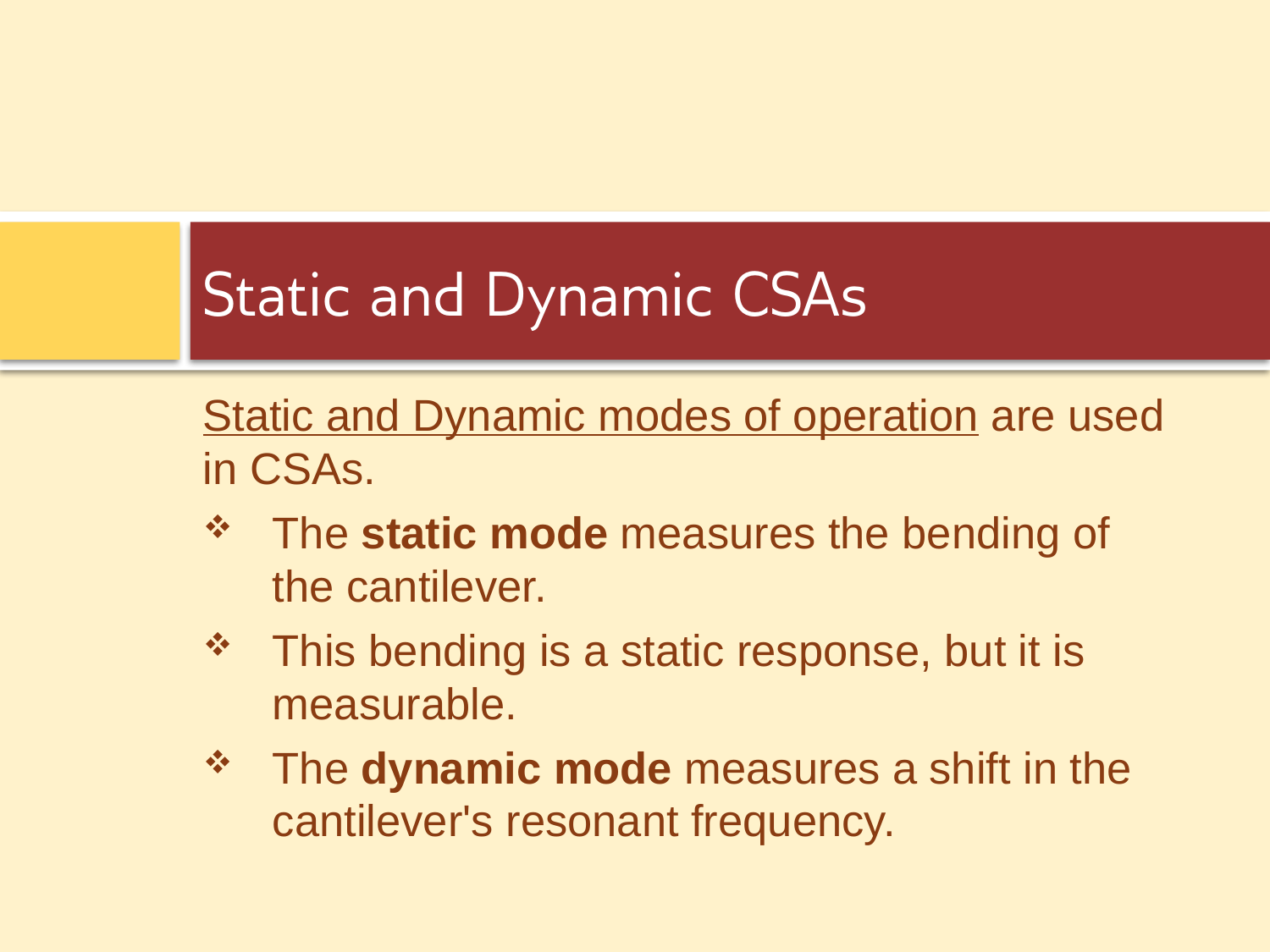

# Static and Dynamic CSAs
Static and Dynamic modes of operation are used in CSAs.
The static mode measures the bending of the cantilever.
This bending is a static response, but it is measurable.
The dynamic mode measures a shift in the cantilever's resonant frequency.